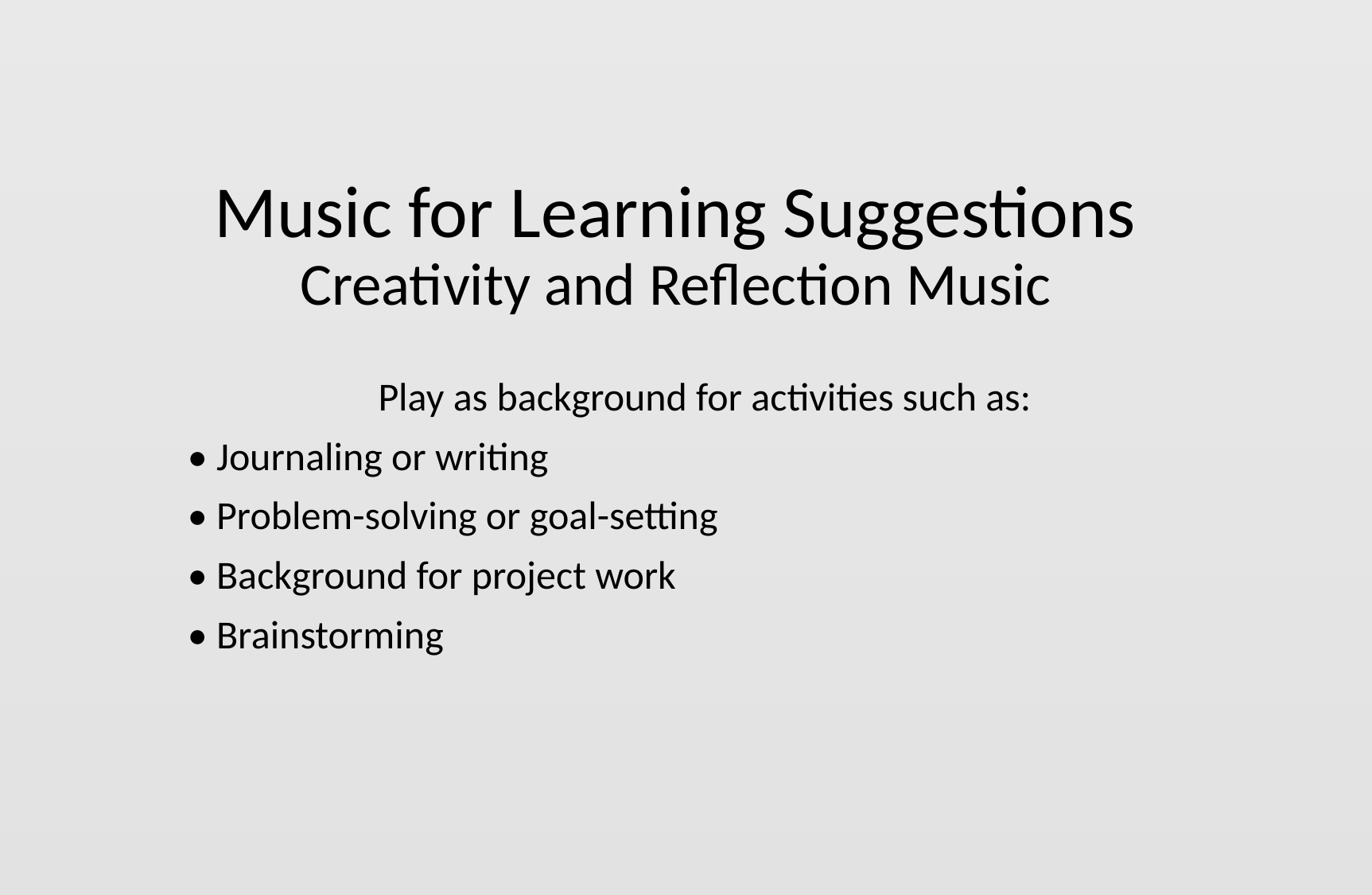

# Music for Learning Suggestions Creativity and Reflection Music
Play as background for activities such as:
• Journaling or writing
• Problem-solving or goal-setting
• Background for project work
• Brainstorming